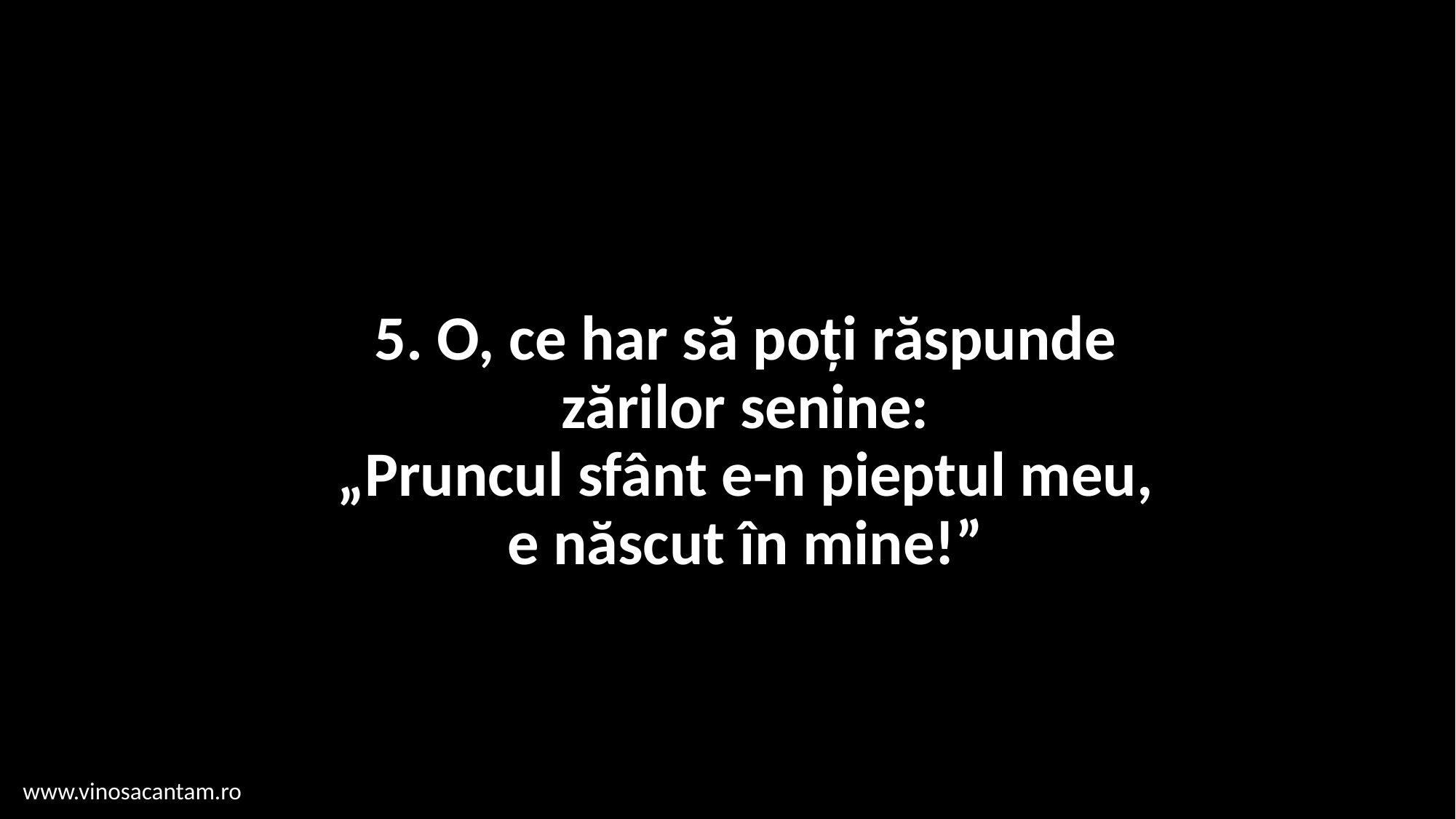

# 5. O, ce har să poți răspunde zărilor senine: „Pruncul sfânt e-n pieptul meu, e născut în mine!”
www.vinosacantam.ro